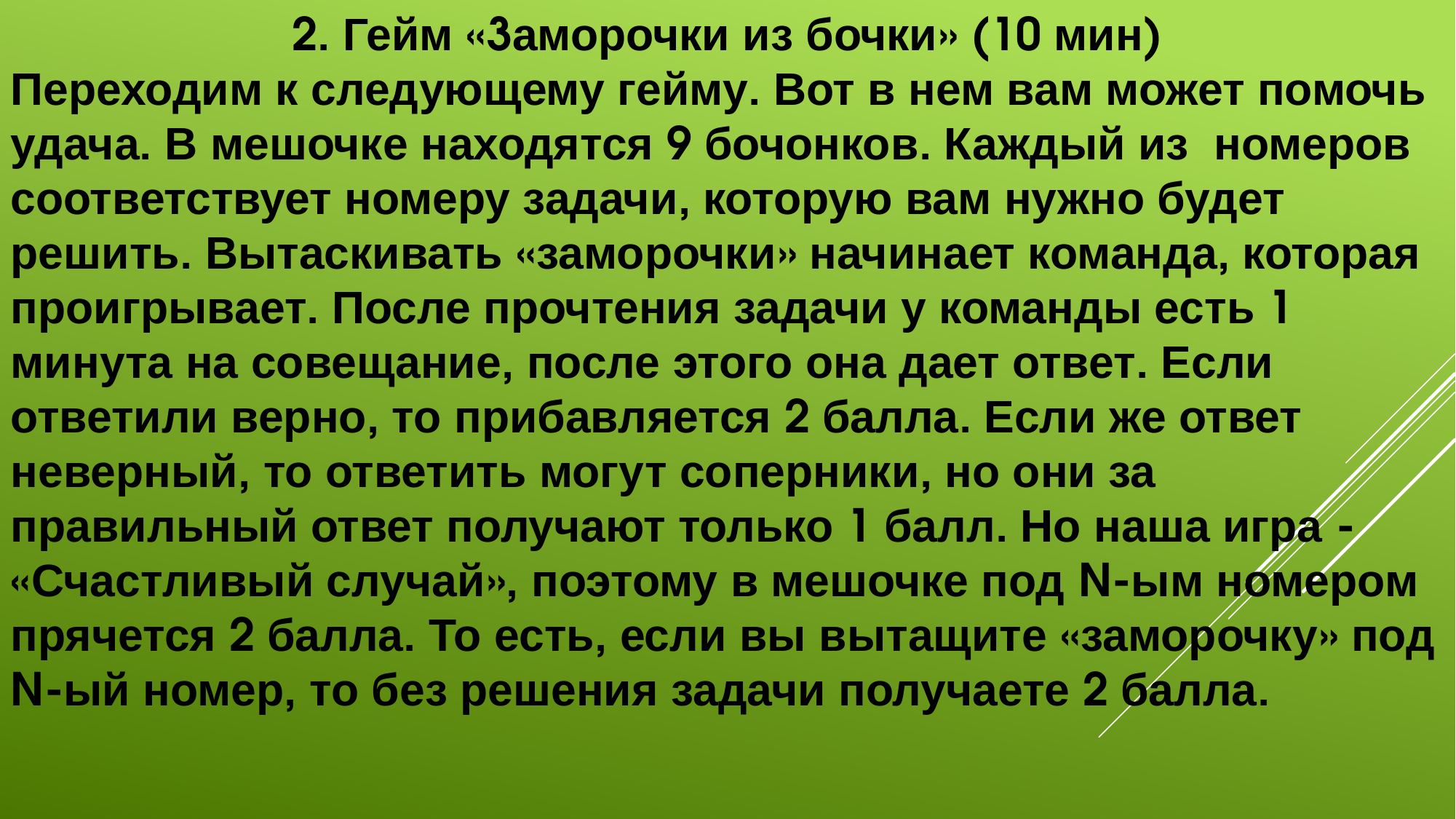

2. Гейм «3аморочки из бочки» (10 мин)
Переходим к следующему гейму. Вот в нем вам может помочь удача. В мешочке находятся 9 бочонков. Каждый из  номеров соответствует номеру задачи, которую вам нужно будет решить. Вытаскивать «заморочки» начинает команда, которая проигрывает. После прочтения задачи у команды есть 1 минута на совещание, после этого она дает ответ. Если ответили верно, то прибавляется 2 балла. Если же ответ неверный, то ответить могут соперники, но они за правильный ответ получают только 1 балл. Но наша игра - «Счастливый случай», поэтому в мешочке под N-ым номером прячется 2 балла. То есть, если вы вытащите «заморочку» под N-ый номер, то без решения задачи получаете 2 балла.